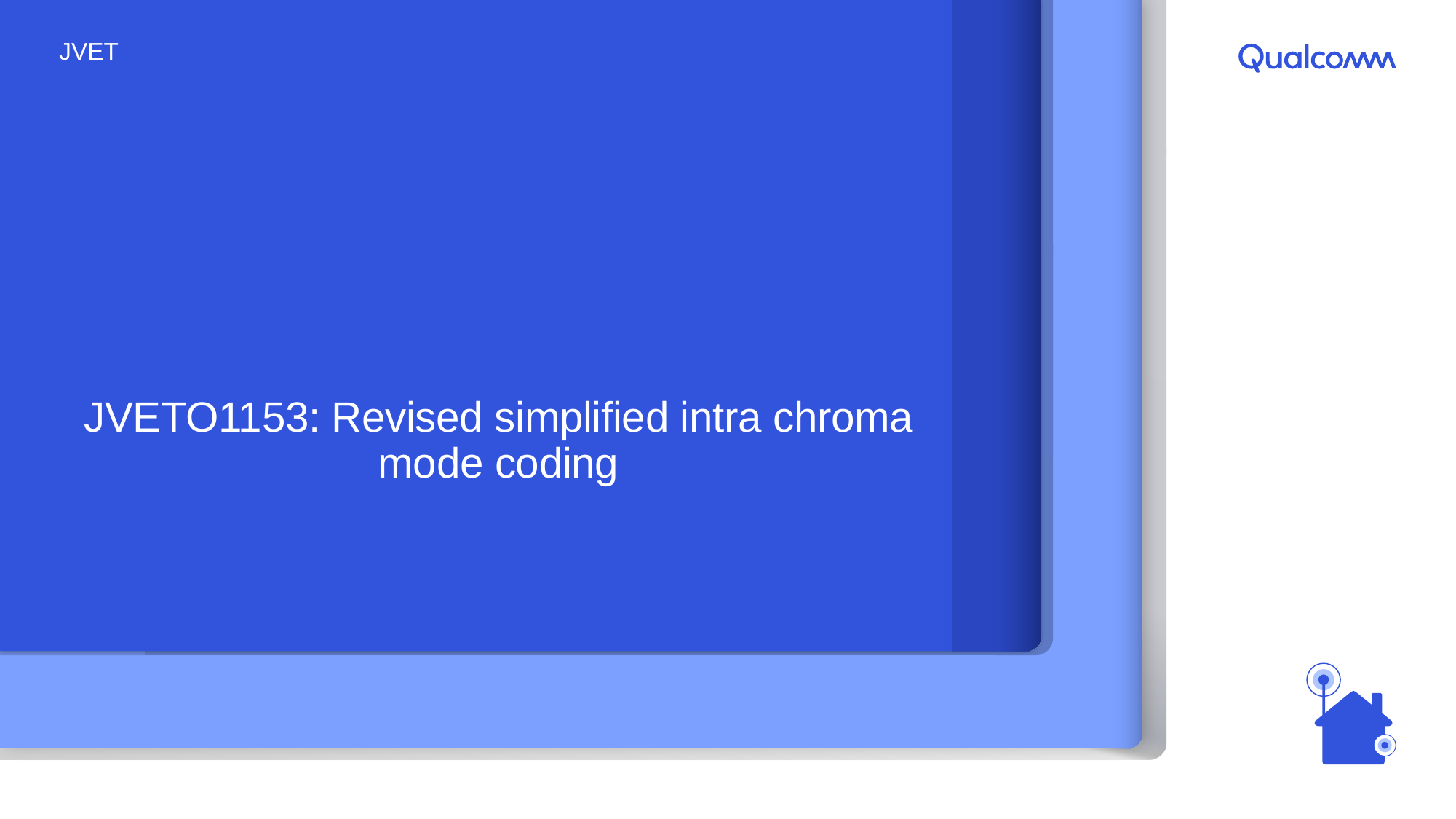

JVET
# JVETO1153: Revised simplified intra chroma mode coding